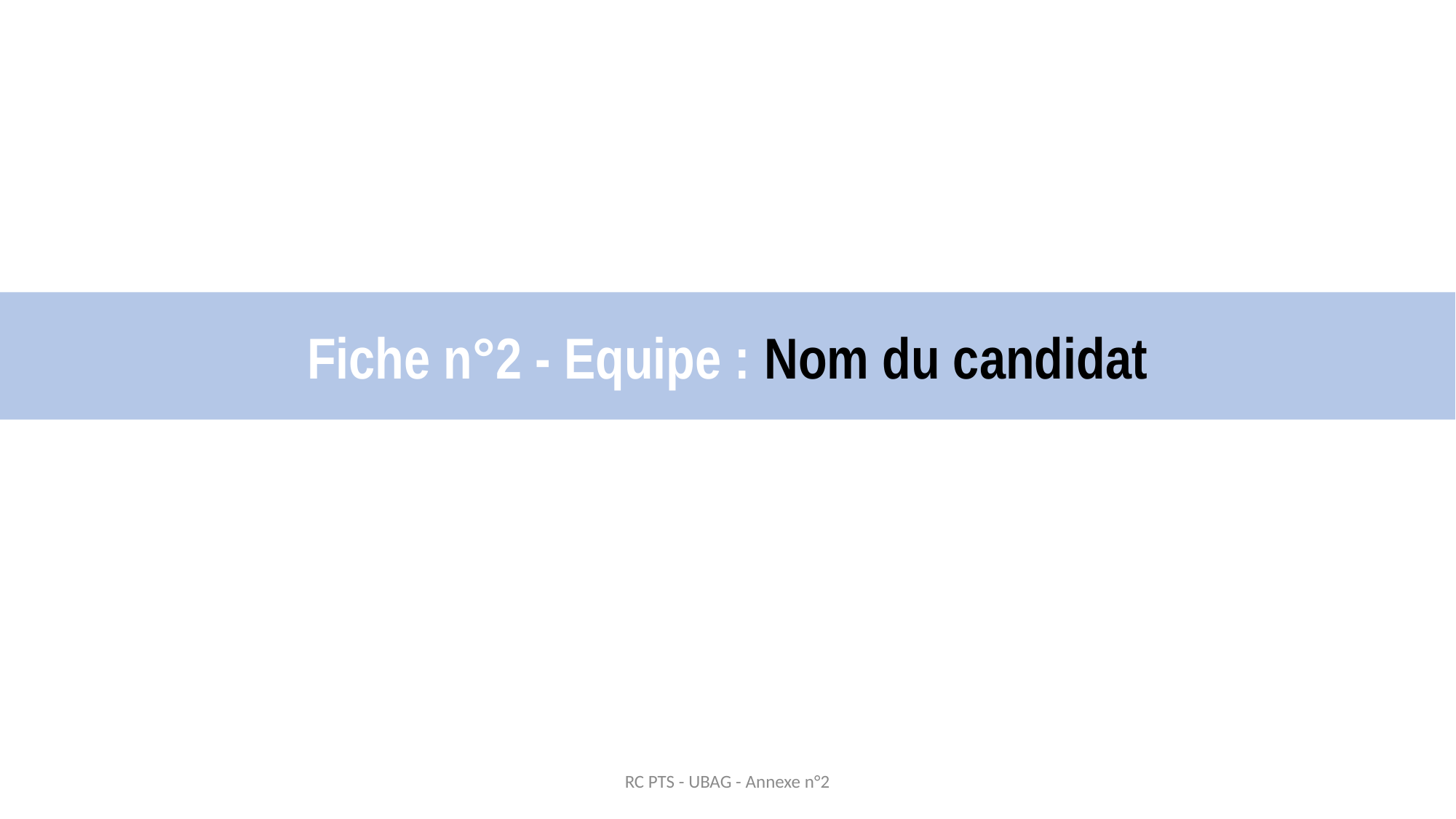

Fiche n°2 - Equipe : Nom du candidat
RC PTS - UBAG - Annexe n°2